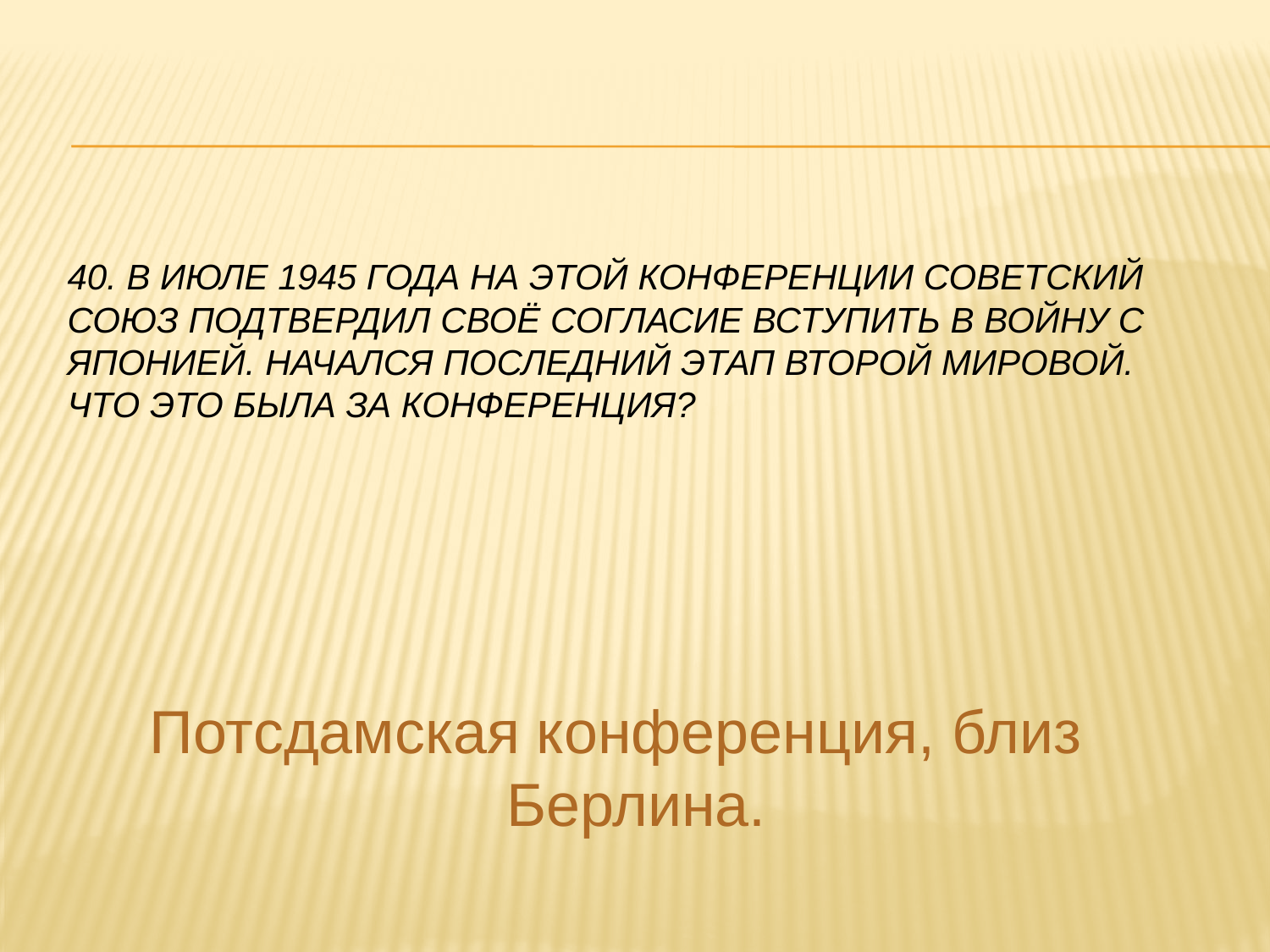

# 40. В июле 1945 года на этой конференции Советский Союз подтвердил своё согласие вступить в войну с Японией. Начался последний этап Второй мировой. Что это была за конференция?
Потсдамская конференция, близ Берлина.